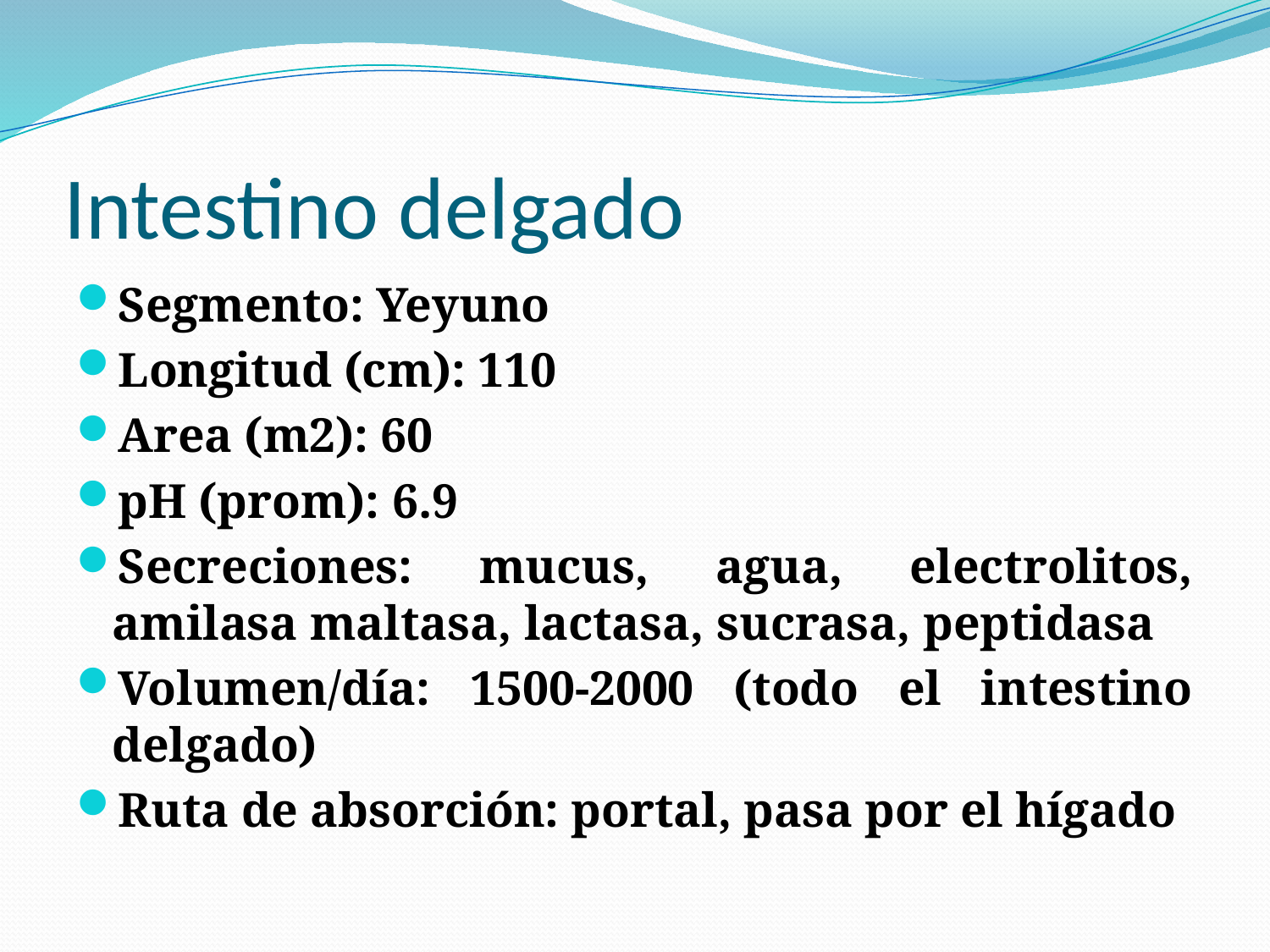

# Intestino delgado
Segmento: Yeyuno
Longitud (cm): 110
Area (m2): 60
pH (prom): 6.9
Secreciones: mucus, agua, electrolitos, amilasa maltasa, lactasa, sucrasa, peptidasa
Volumen/día: 1500-2000 (todo el intestino delgado)
Ruta de absorción: portal, pasa por el hígado